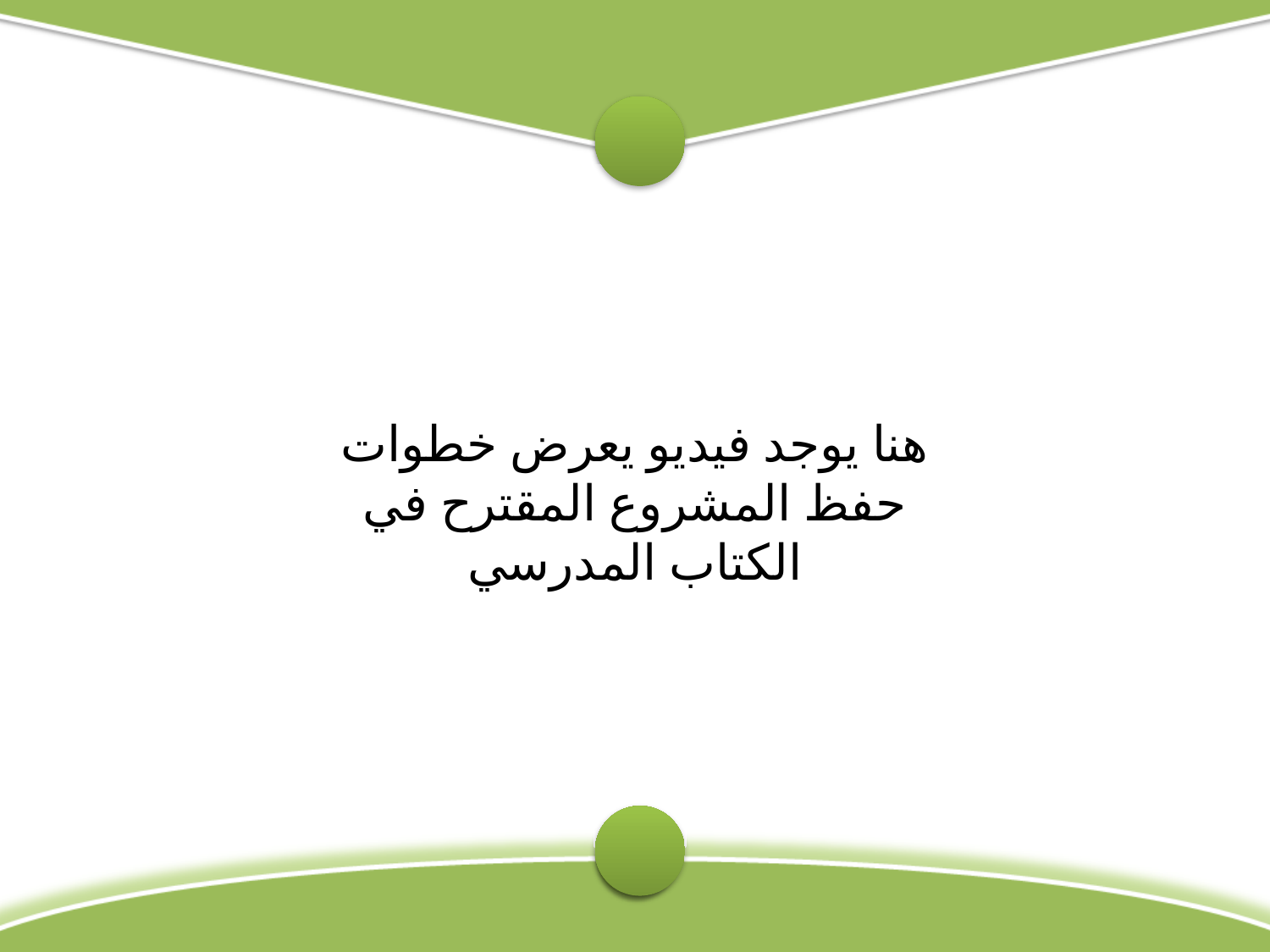

هنا يوجد فيديو يعرض خطوات حفظ المشروع المقترح في الكتاب المدرسي